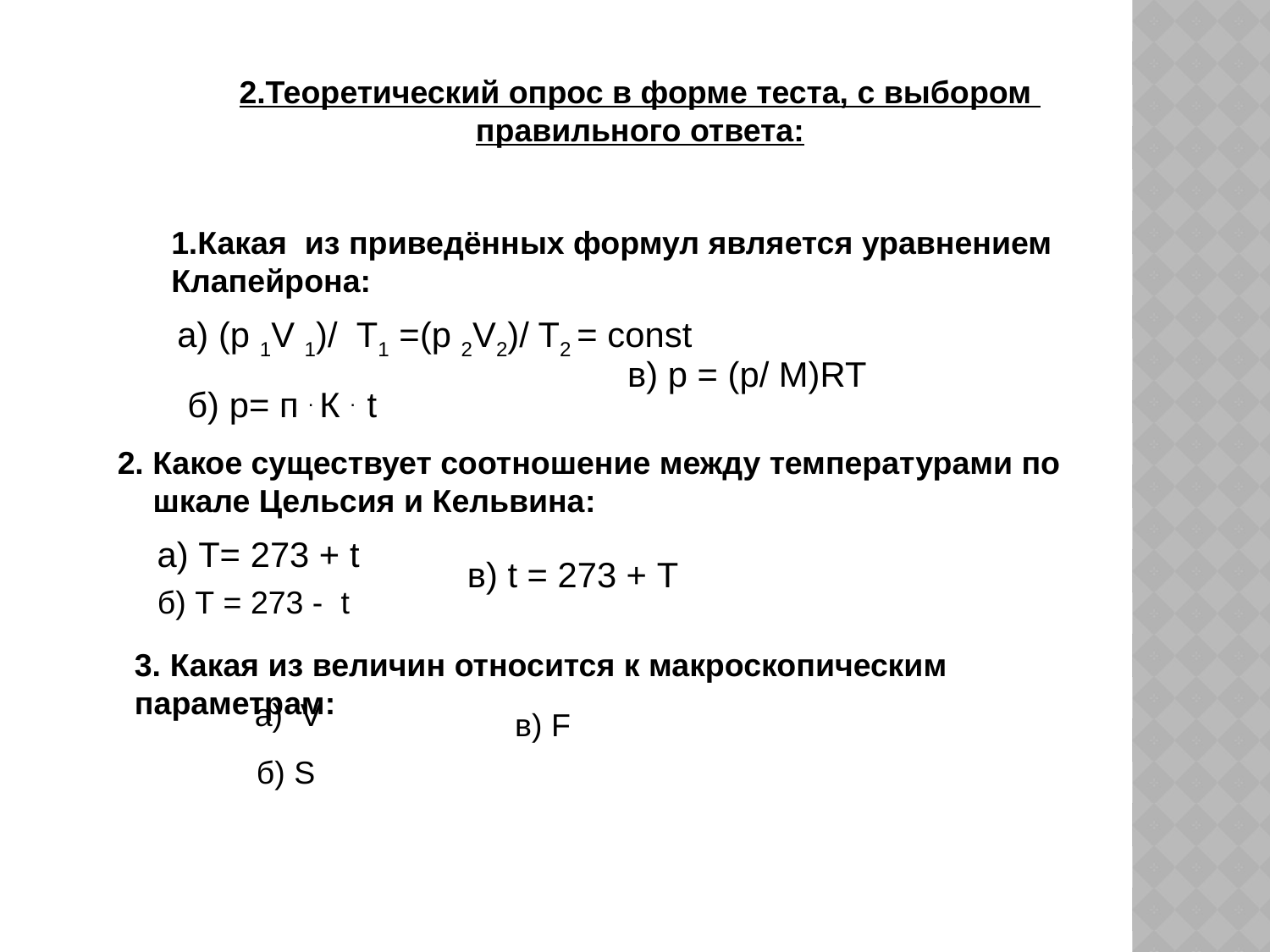

#
2.Теоретический опрос в форме теста, с выбором
правильного ответа:

1.Какая  из приведённых формул является уравнением Клапейрона:
 a) (p 1V 1)/  T1 =(p 2V2)/ T2 = const
в) p = (p/ M)RT
б) p= п . К .  t
2. Какое существует соотношение между температурами по
    шкале Цельсия и Кельвина:

а) Т= 273 + t
в) t = 273 + Т
б) Т = 273 -  t
3. Какая из величин относится к макроскопическим параметрам:
a)  V
в) F
 б) S